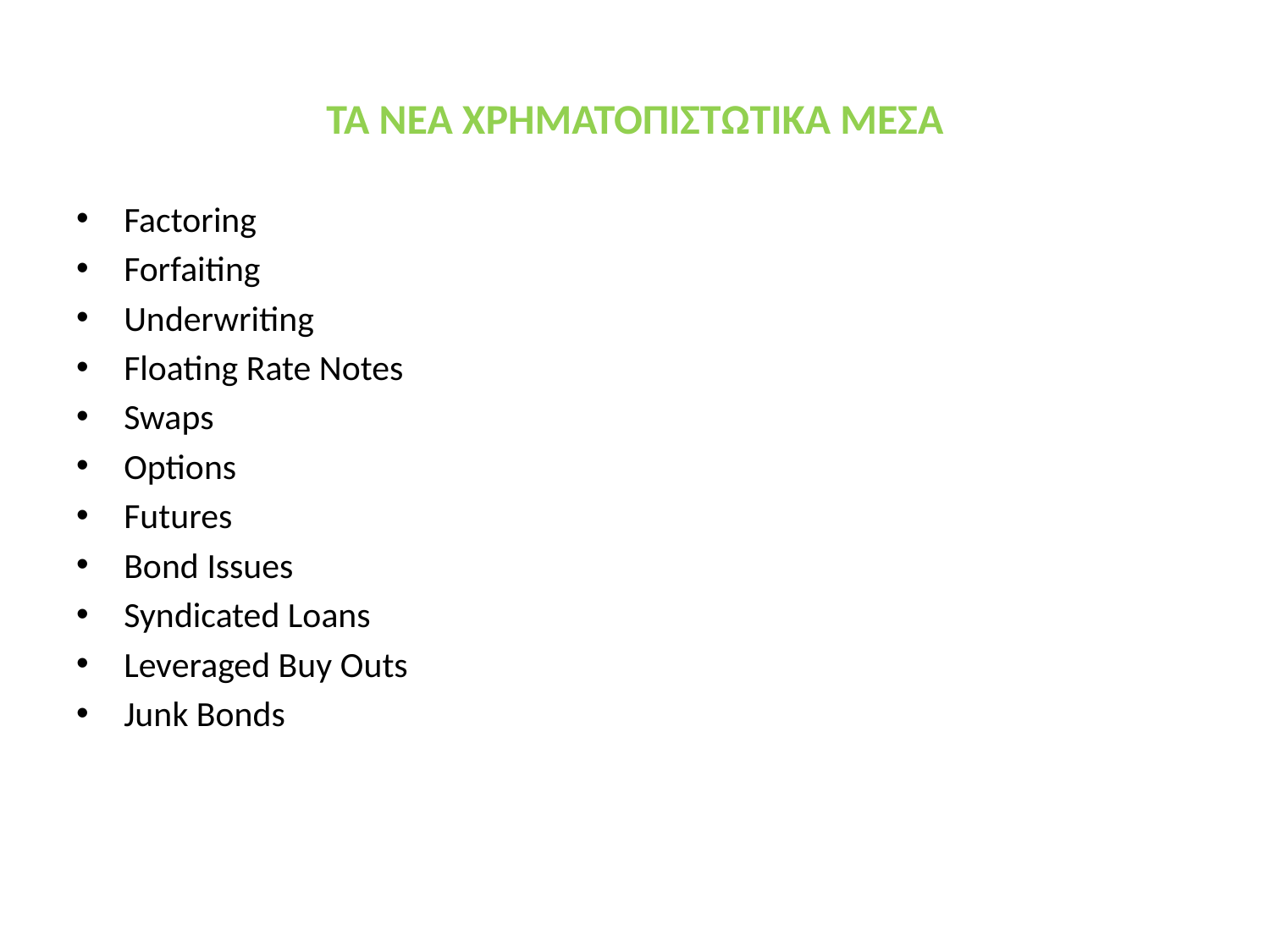

# ΤΑ ΝΕΑ ΧΡΗΜΑΤΟΠΙΣΤΩΤΙΚΑ ΜΕΣΑ
Factoring
Forfaiting
Underwriting
Floating Rate Notes
Swaps
Options
Futures
Bond Issues
Syndicated Loans
Leveraged Buy Outs
Junk Bonds